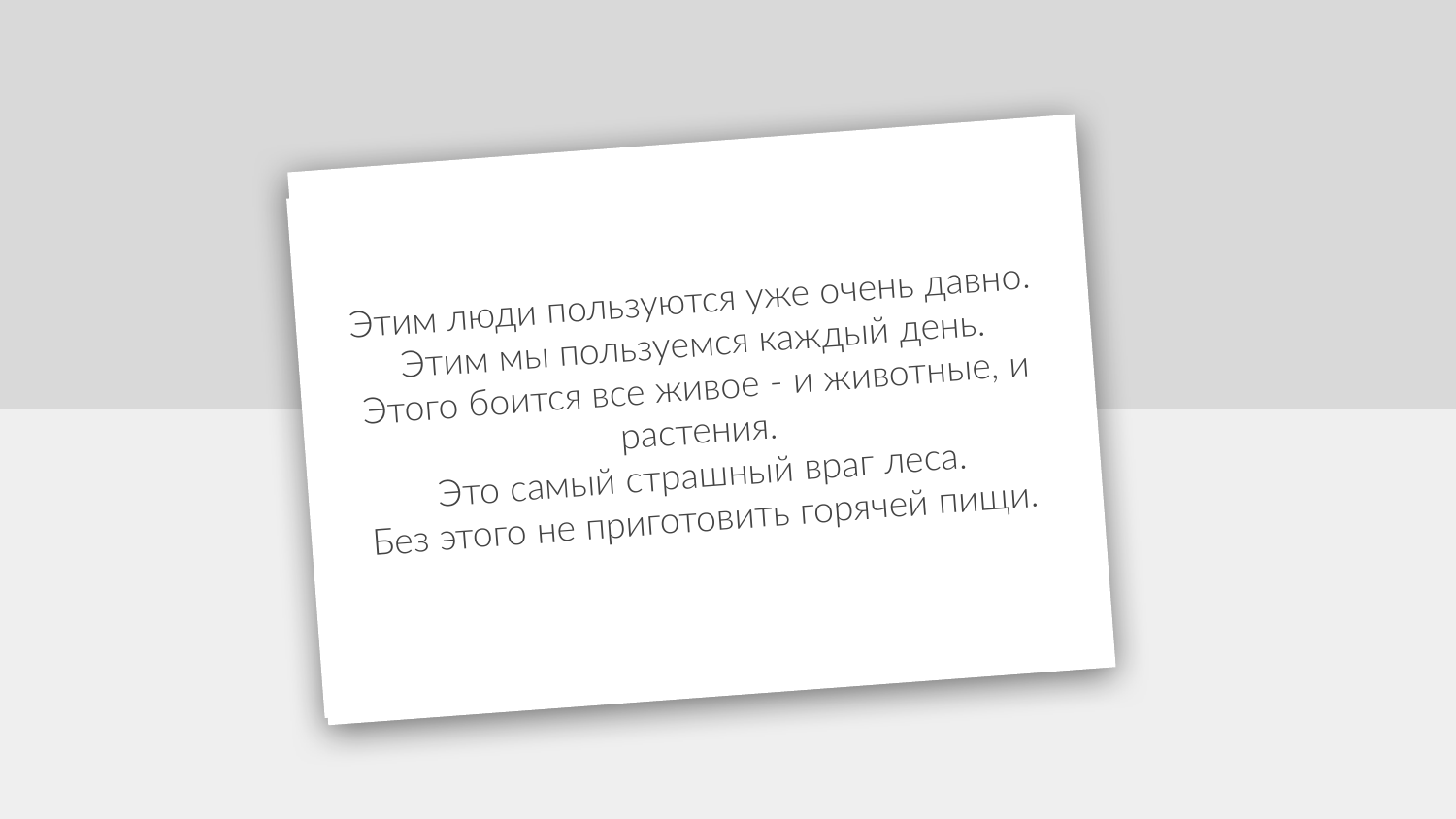

Этим люди пользуются уже очень давно.
Этим мы пользуемся каждый день.
Этого боится все живое - и животные, и растения.
Это самый страшный враг леса.
Без этого не приготовить горячей пищи.